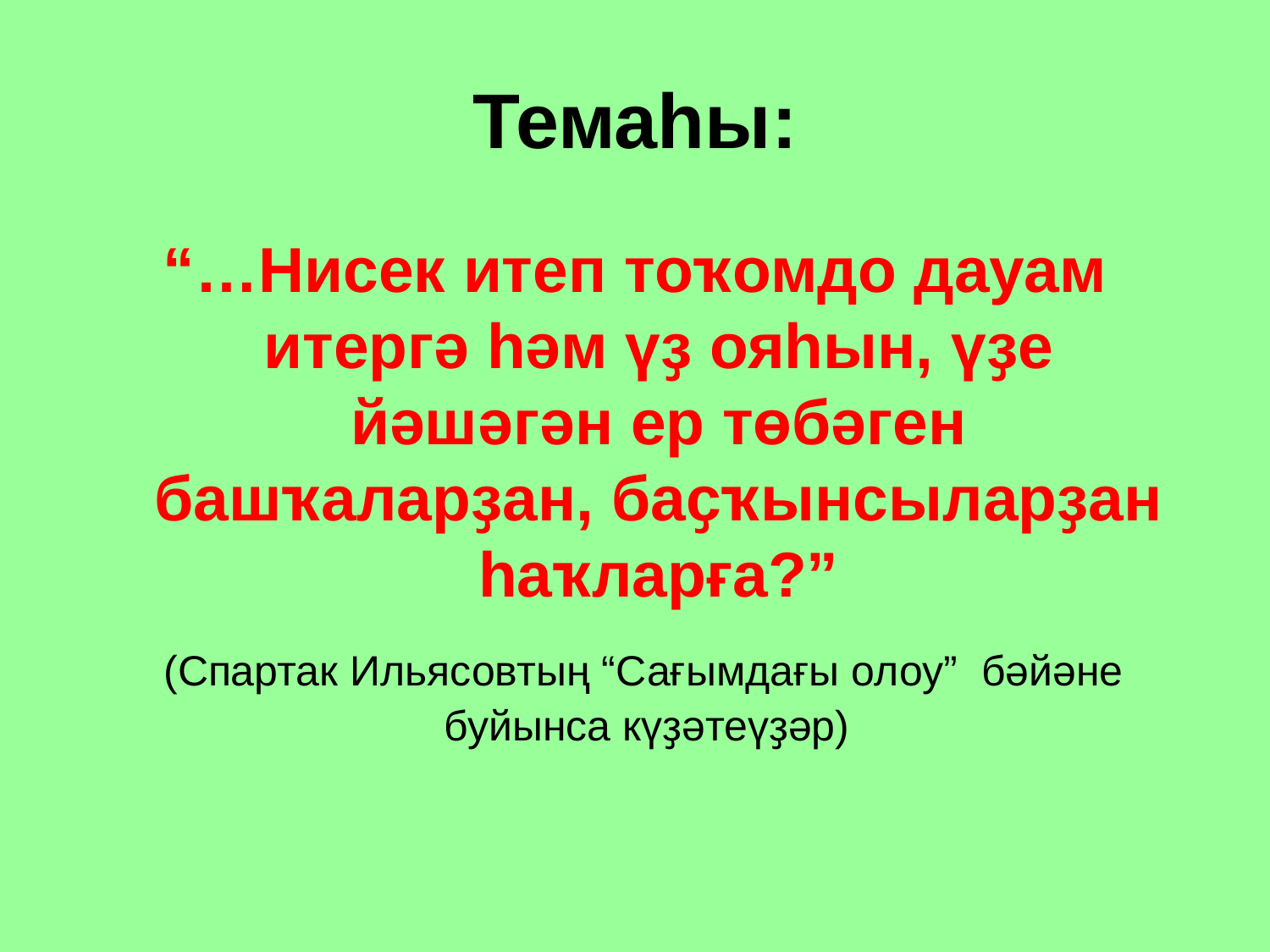

# Темаһы:
“…Нисек итеп тоҡомдо дауам итергә һәм үҙ ояһын, үҙе йәшәгән ер төбәген башҡаларҙан, баҫҡынсыларҙан һаҡларға?”
 (Спартак Ильясовтың “Сағымдағы олоу”  бәйәне буйынса күҙәтеүҙәр)